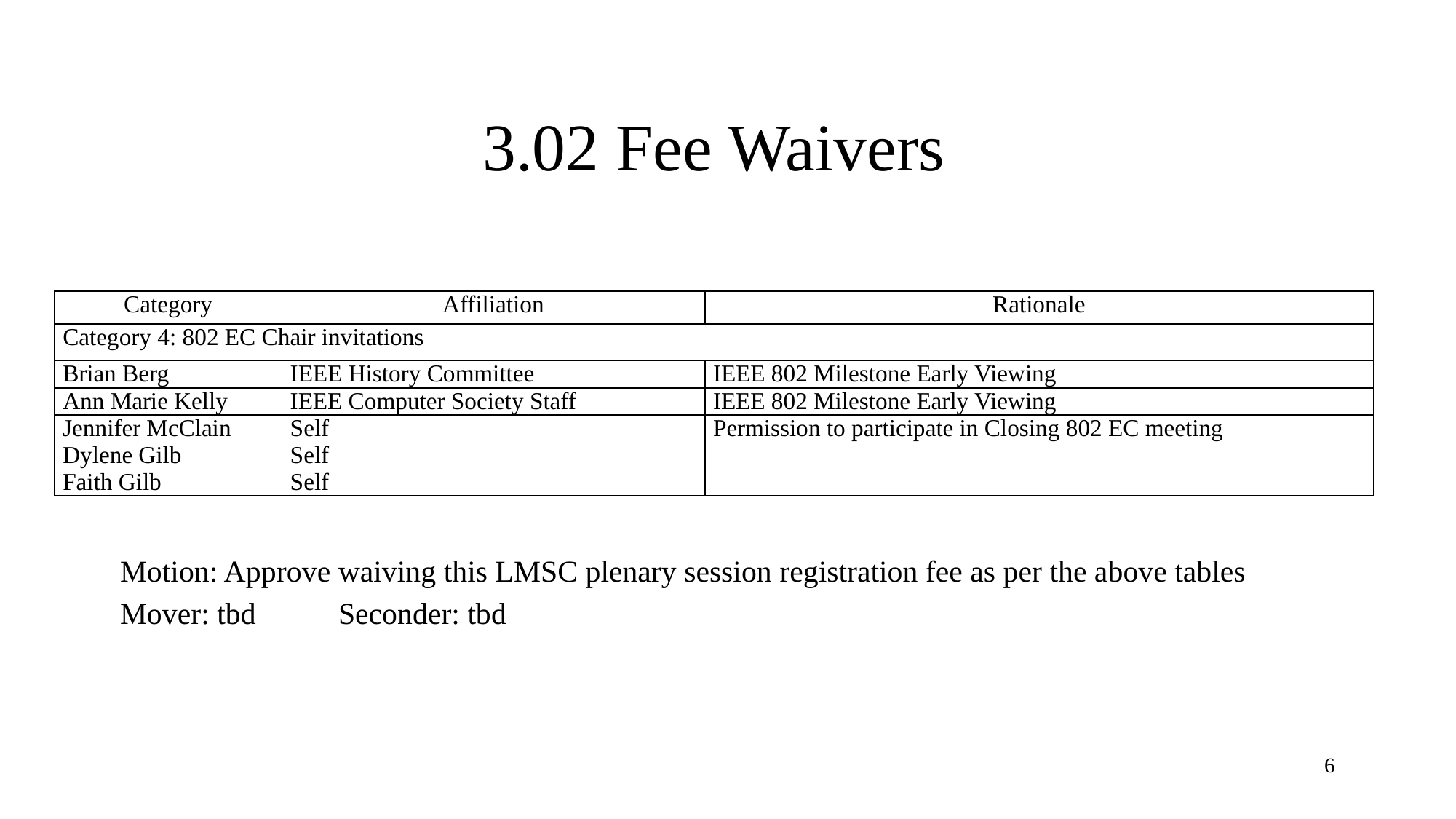

# 3.02 Fee Waivers
| Category | Affiliation | Rationale |
| --- | --- | --- |
| Category 4: 802 EC Chair invitations |  |  |
| Brian Berg | IEEE History Committee | IEEE 802 Milestone Early Viewing |
| Ann Marie Kelly | IEEE Computer Society Staff | IEEE 802 Milestone Early Viewing |
| Jennifer McClain Dylene Gilb Faith Gilb | Self Self Self | Permission to participate in Closing 802 EC meeting |

Motion: Approve waiving this LMSC plenary session registration fee as per the above tables
Mover: tbd 	Seconder: tbd
6